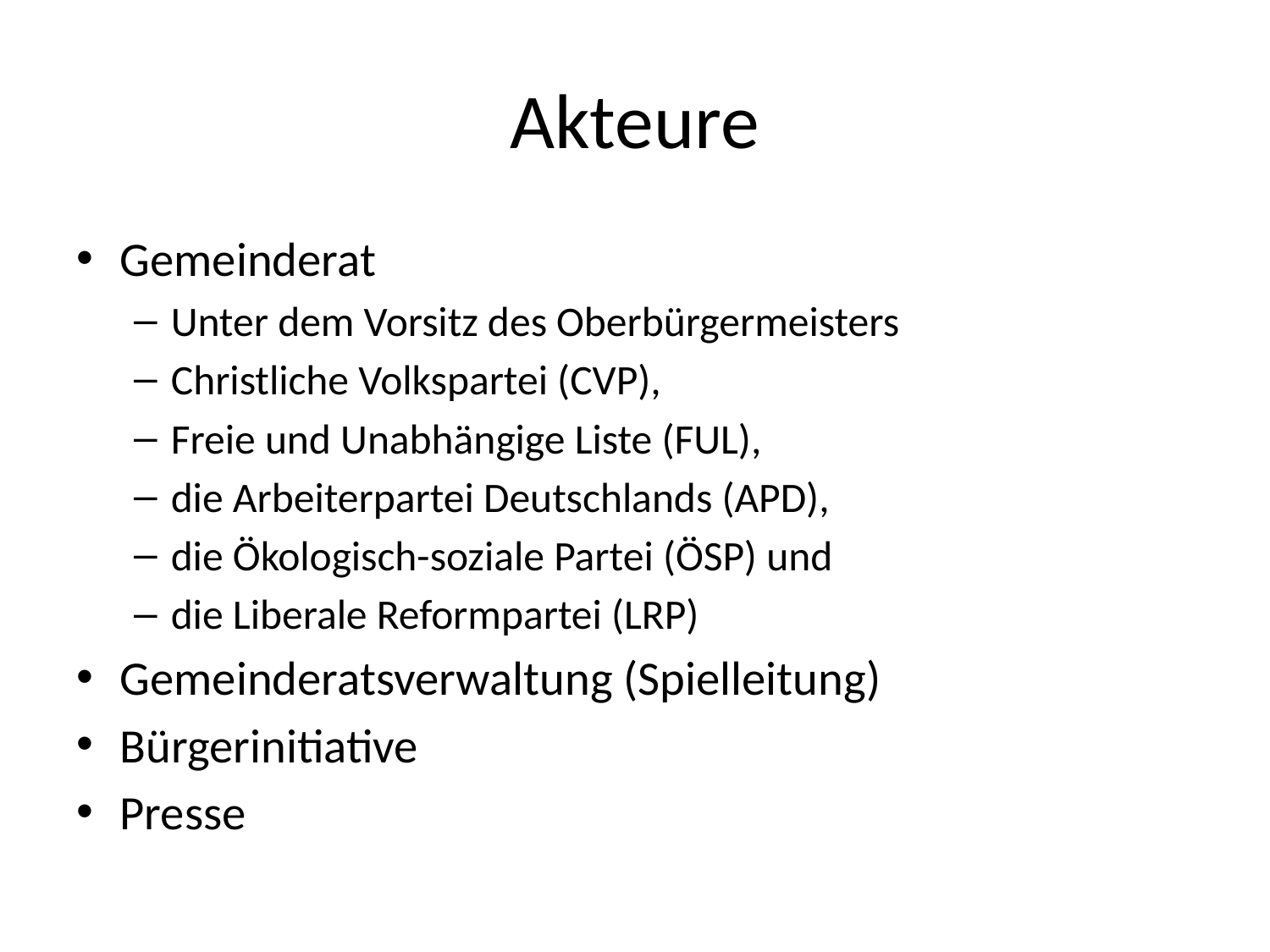

# Akteure
Gemeinderat
Unter dem Vorsitz des Oberbürgermeisters
Christliche Volkspartei (CVP),
Freie und Unabhängige Liste (FUL),
die Arbeiterpartei Deutschlands (APD),
die Ökologisch-soziale Partei (ÖSP) und
die Liberale Reformpartei (LRP)
Gemeinderatsverwaltung (Spielleitung)
Bürgerinitiative
Presse